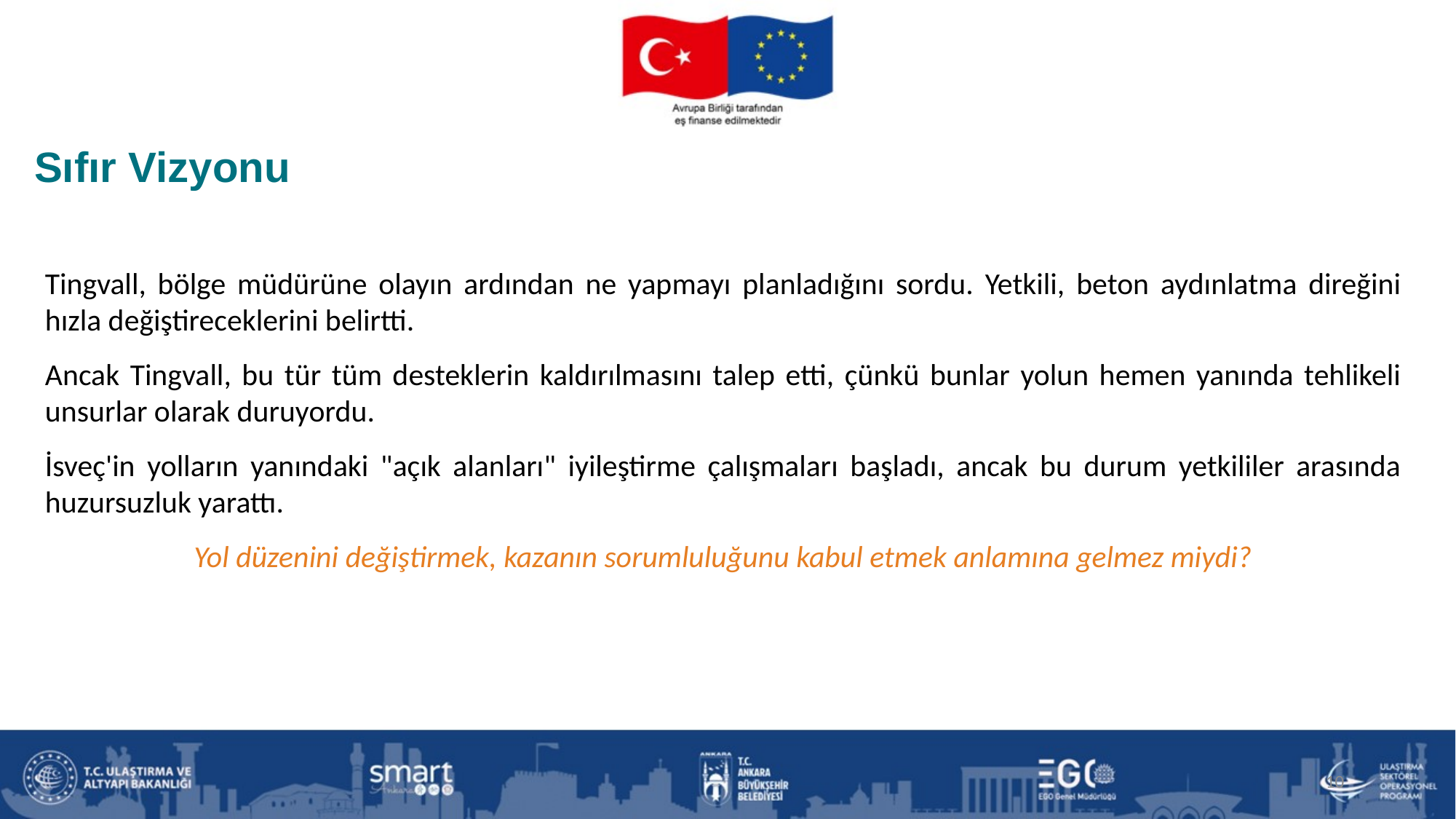

Sıfır Vizyonu

Tingvall, bölge müdürüne olayın ardından ne yapmayı planladığını sordu. Yetkili, beton aydınlatma direğini hızla değiştireceklerini belirtti.
Ancak Tingvall, bu tür tüm desteklerin kaldırılmasını talep etti, çünkü bunlar yolun hemen yanında tehlikeli unsurlar olarak duruyordu.
İsveç'in yolların yanındaki "açık alanları" iyileştirme çalışmaları başladı, ancak bu durum yetkililer arasında huzursuzluk yarattı.
Yol düzenini değiştirmek, kazanın sorumluluğunu kabul etmek anlamına gelmez miydi?

10